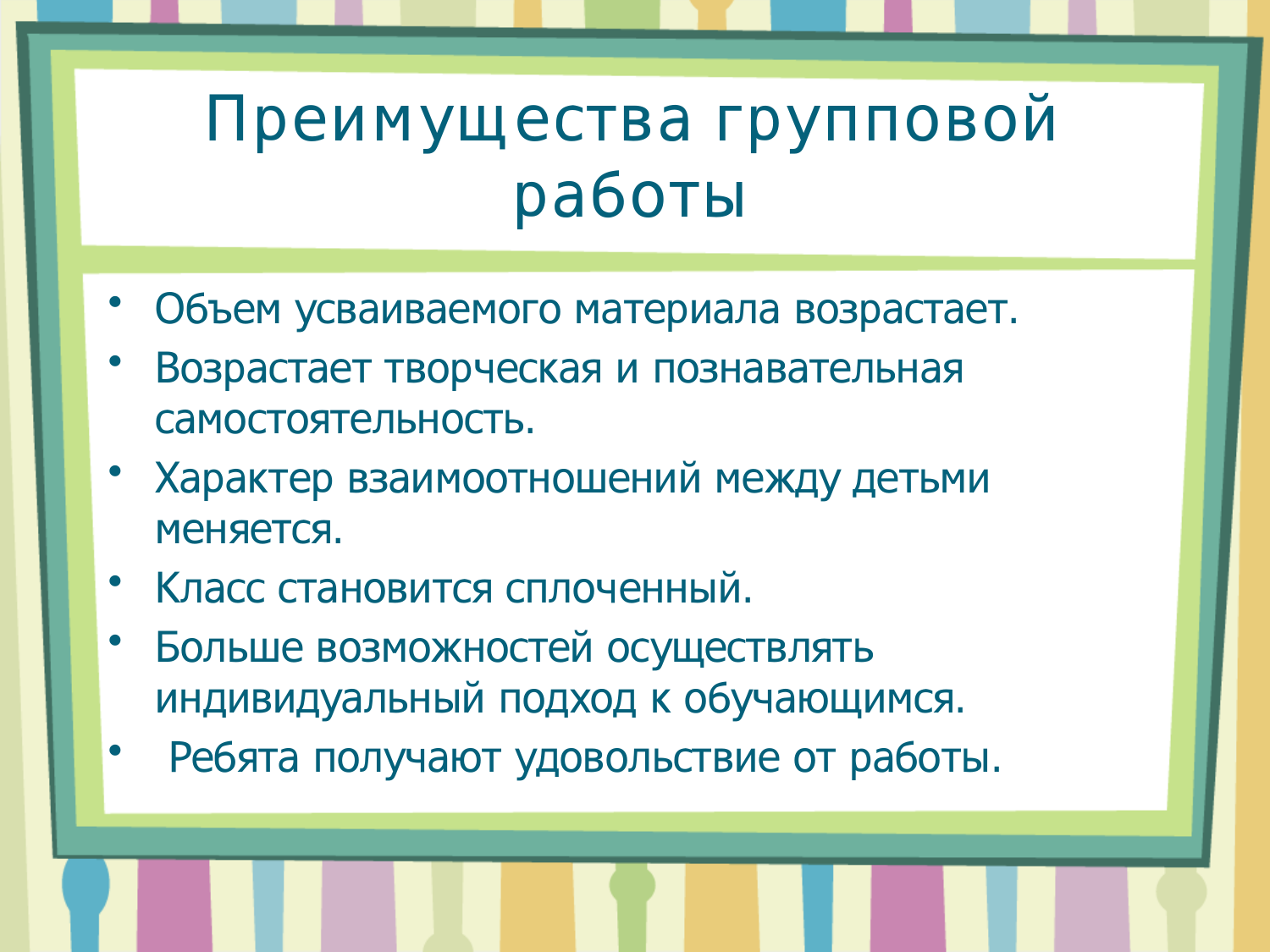

# Преимущества групповой работы
Объем усваиваемого материала возрастает.
Возрастает творческая и познавательная самостоятельность.
Характер взаимоотношений между детьми меняется.
Класс становится сплоченный.
Больше возможностей осуществлять индивидуальный подход к обучающимся.
 Ребята получают удовольствие от работы.